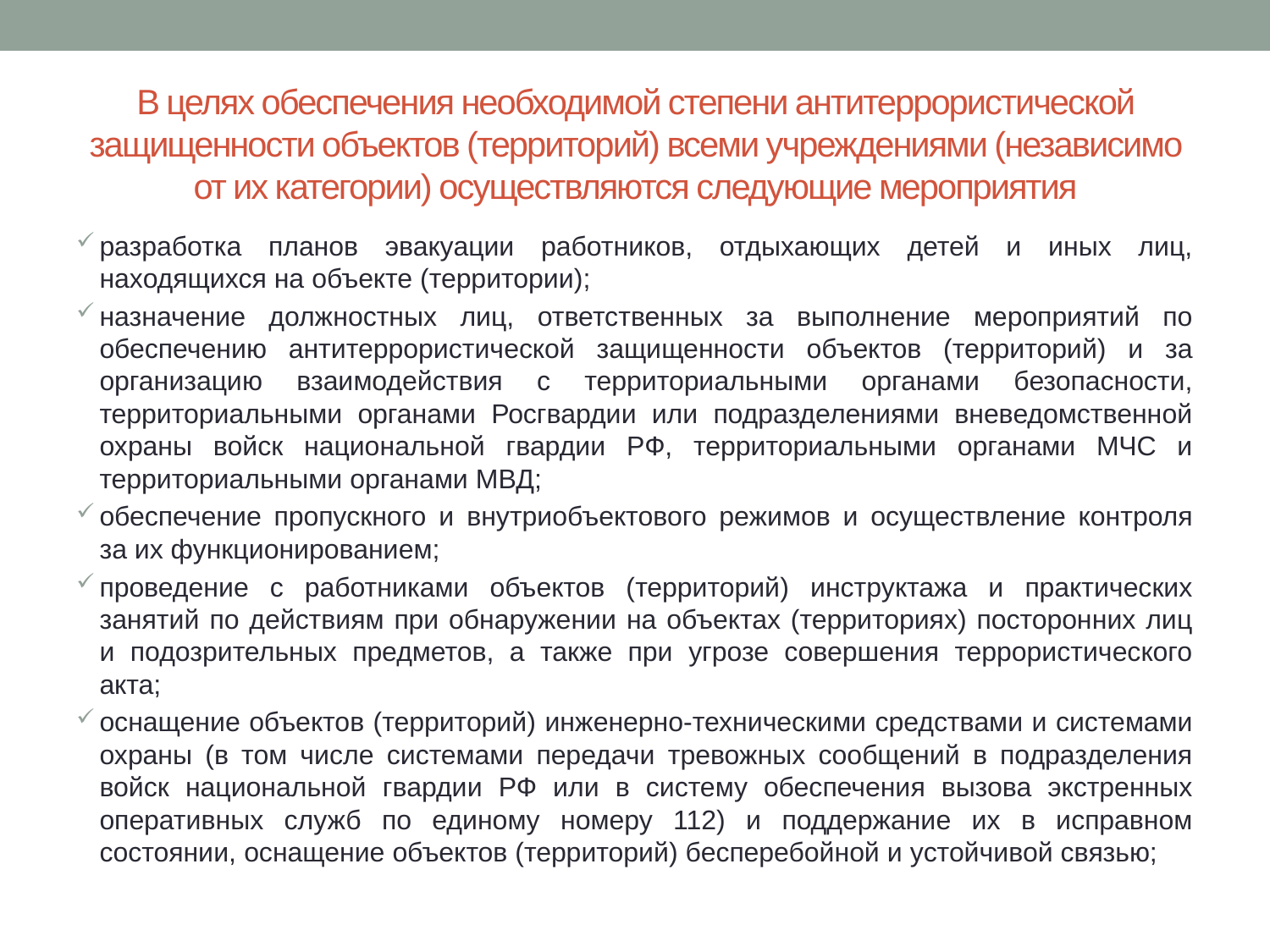

# В целях обеспечения необходимой степени антитеррористической защищенности объектов (территорий) всеми учреждениями (независимо от их категории) осуществляются следующие мероприятия
разработка планов эвакуации работников, отдыхающих детей и иных лиц, находящихся на объекте (территории);
назначение должностных лиц, ответственных за выполнение мероприятий по обеспечению антитеррористической защищенности объектов (территорий) и за организацию взаимодействия с территориальными органами безопасности, территориальными органами Росгвардии или подразделениями вневедомственной охраны войск национальной гвардии РФ, территориальными органами МЧС и территориальными органами МВД;
обеспечение пропускного и внутриобъектового режимов и осуществление контроля за их функционированием;
проведение с работниками объектов (территорий) инструктажа и практических занятий по действиям при обнаружении на объектах (территориях) посторонних лиц и подозрительных предметов, а также при угрозе совершения террористического акта;
оснащение объектов (территорий) инженерно-техническими средствами и системами охраны (в том числе системами передачи тревожных сообщений в подразделения войск национальной гвардии РФ или в систему обеспечения вызова экстренных оперативных служб по единому номеру 112) и поддержание их в исправном состоянии, оснащение объектов (территорий) бесперебойной и устойчивой связью;